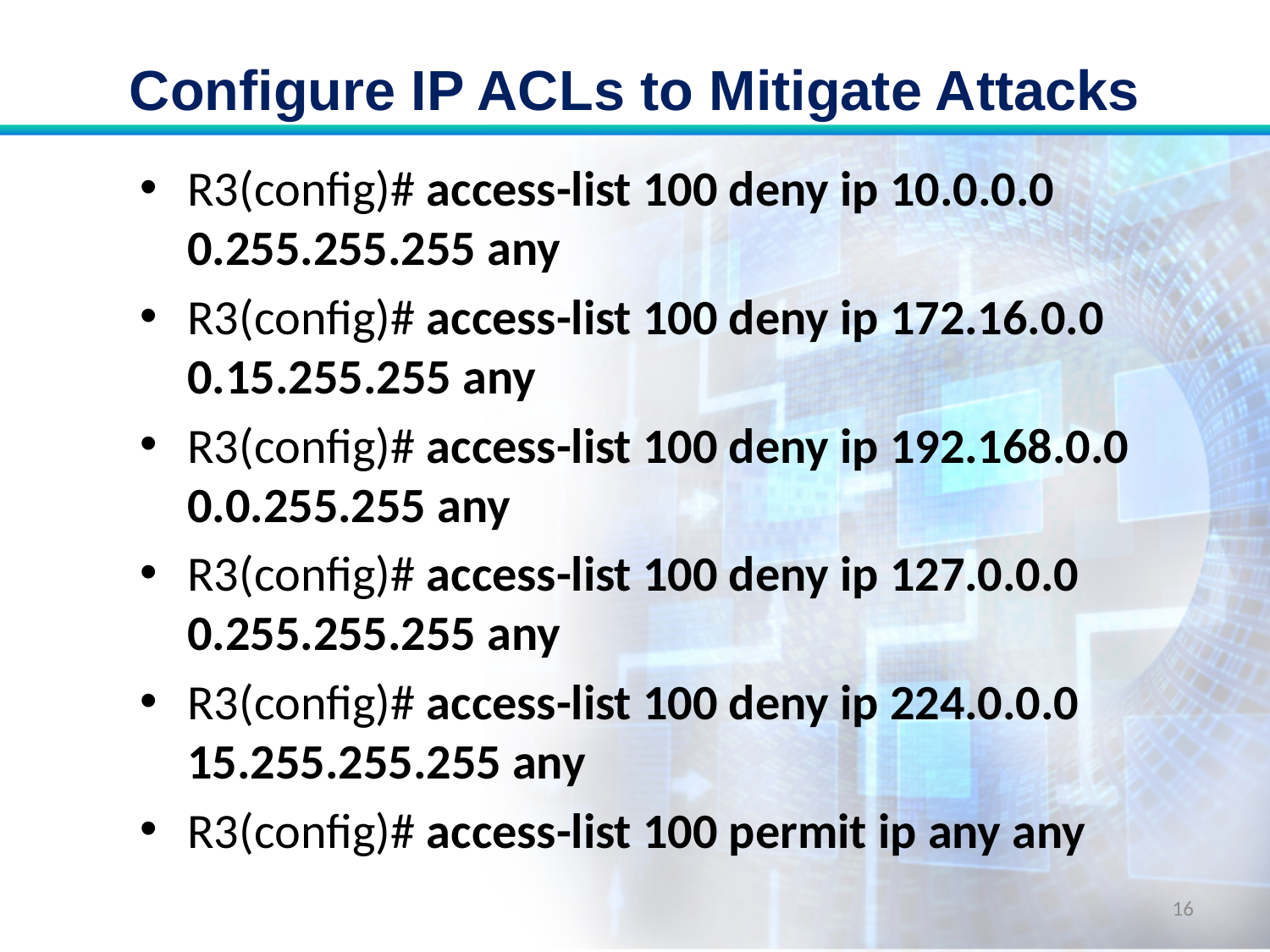

# Configure IP ACLs to Mitigate Attacks
R3(config)# access-list 100 deny ip 10.0.0.0 0.255.255.255 any
R3(config)# access-list 100 deny ip 172.16.0.0 0.15.255.255 any
R3(config)# access-list 100 deny ip 192.168.0.0 0.0.255.255 any
R3(config)# access-list 100 deny ip 127.0.0.0 0.255.255.255 any
R3(config)# access-list 100 deny ip 224.0.0.0 15.255.255.255 any
R3(config)# access-list 100 permit ip any any
16